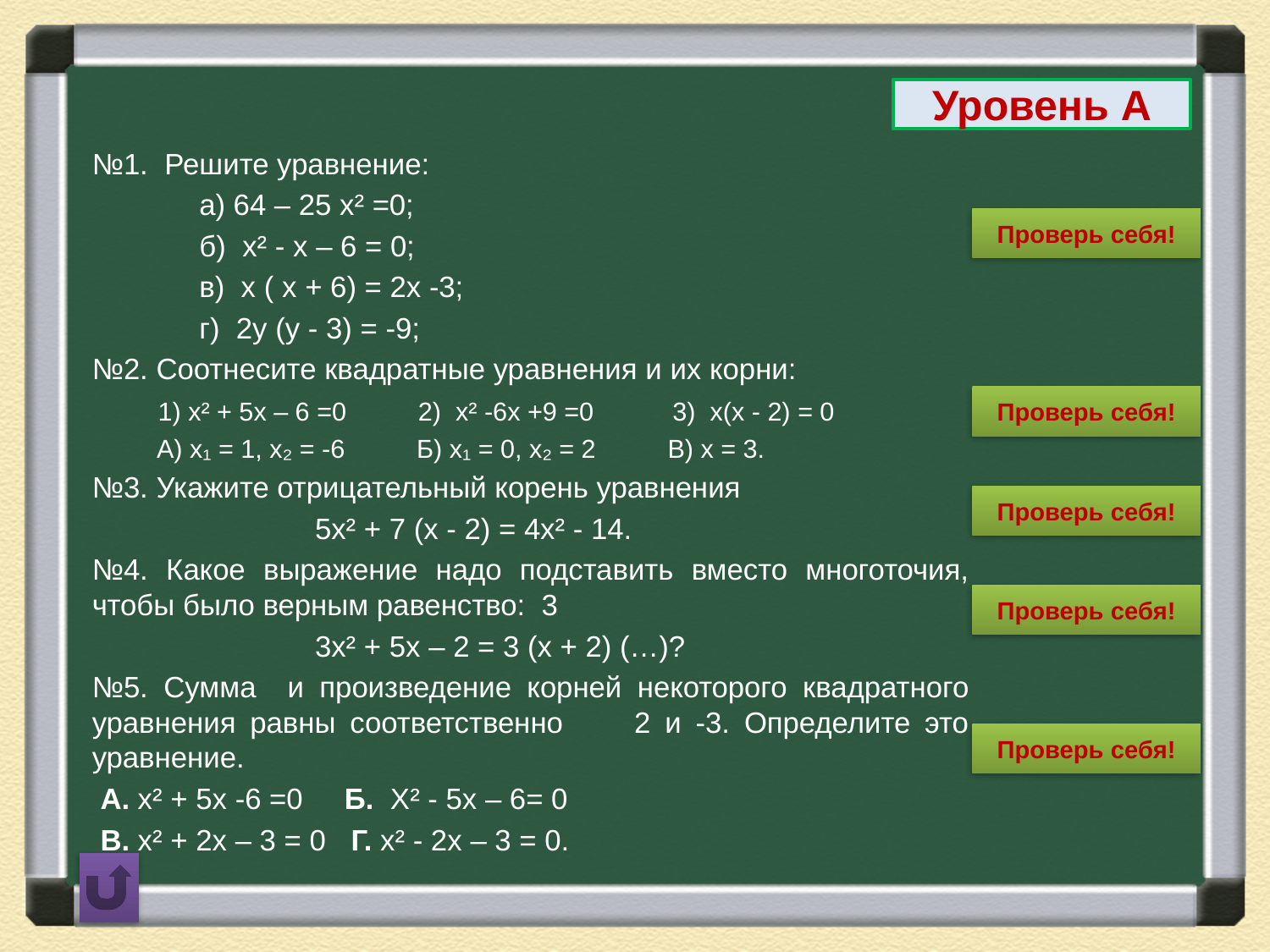

Уровень А
№1.  Решите уравнение:
             а) 64 – 25 х² =0;
             б)  х² - х – 6 = 0;
             в)  х ( х + 6) = 2х -3;
             г)  2у (у - 3) = -9;
№2. Соотнесите квадратные уравнения и их корни:
        1) х² + 5х – 6 =0          2)  х² -6х +9 =0           3)  х(х - 2) = 0
         А) х₁ = 1, х₂ = -6          Б) х₁ = 0, х₂ = 2          В) х = 3.
№3. Укажите отрицательный корень уравнения
                           5х² + 7 (х - 2) = 4х² - 14.
№4. Какое выражение надо подставить вместо многоточия, чтобы было верным равенство:  3
                           3х² + 5х – 2 = 3 (х + 2) (…)?
№5. Сумма  и произведение корней некоторого квадратного уравнения равны соответственно     2 и -3. Определите это уравнение.
 А. х² + 5х -6 =0     Б.  Х² - 5х – 6= 0
 В. х² + 2х – 3 = 0   Г. х² - 2х – 3 = 0.

Проверь себя!
Проверь себя!
Проверь себя!
Проверь себя!
Проверь себя!